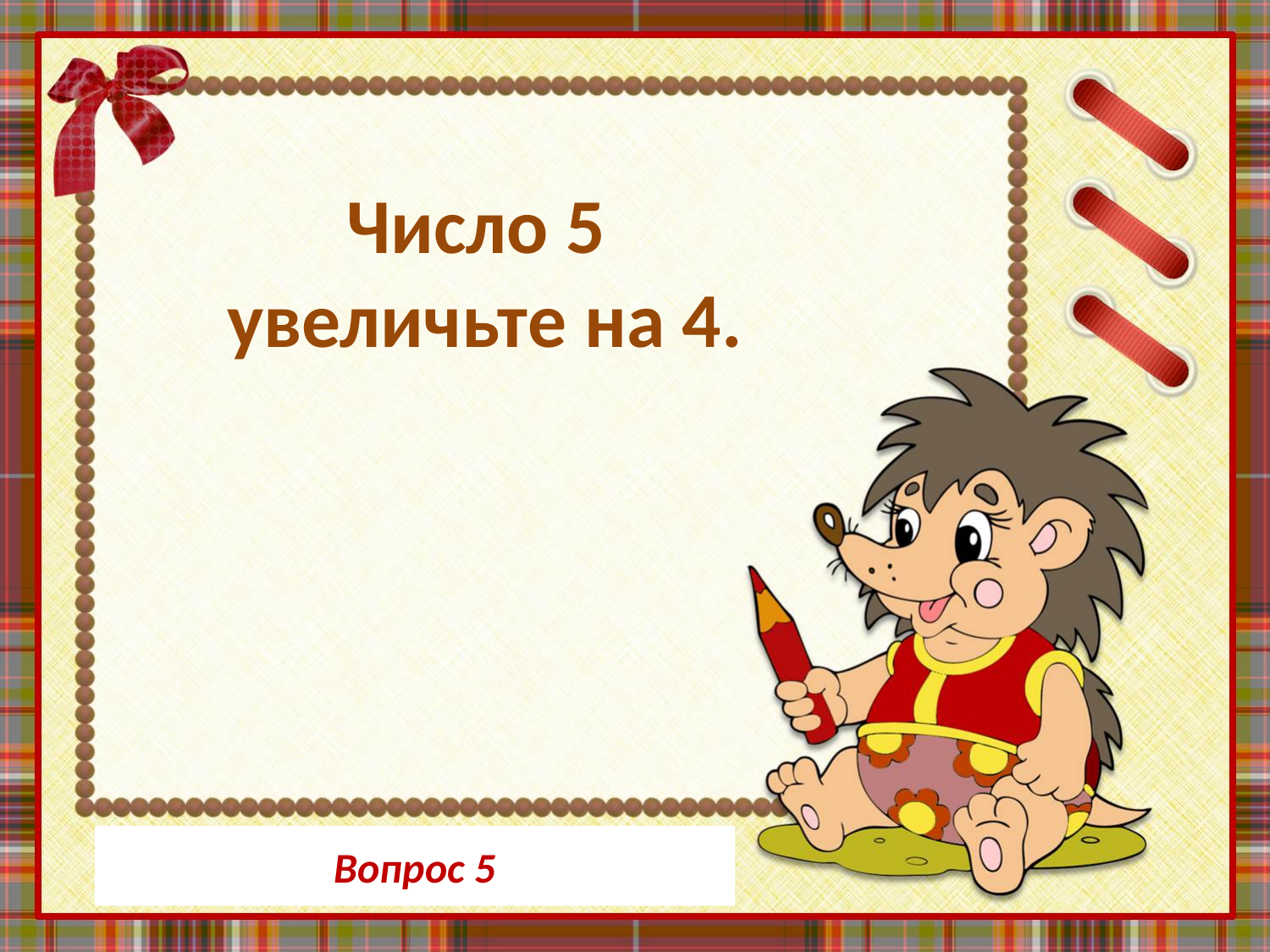

Число 5
увеличьте на 4.
Вопрос 5